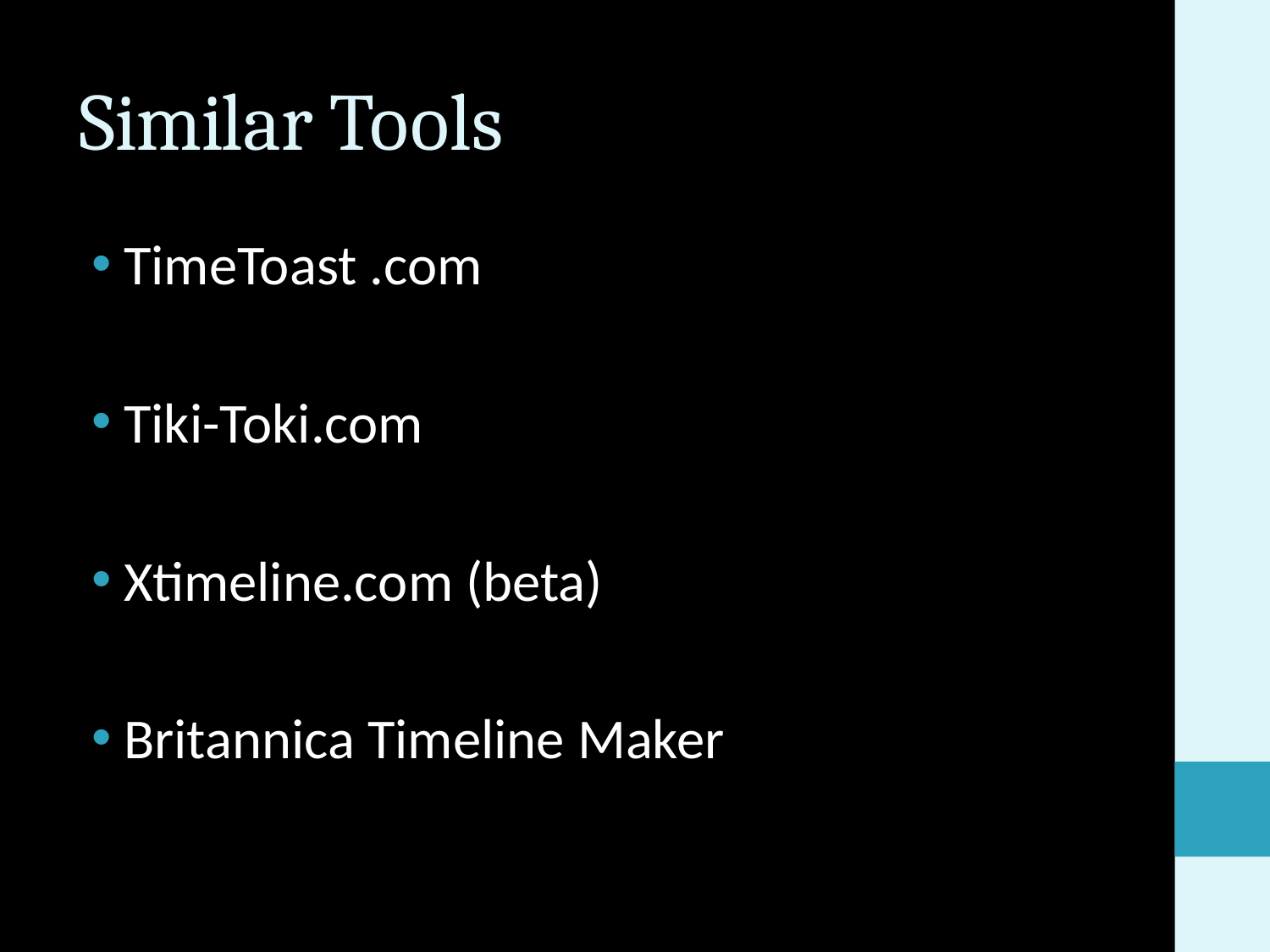

# Similar Tools
TimeToast .com

Tiki-Toki.com

Xtimeline.com (beta)

Britannica Timeline Maker